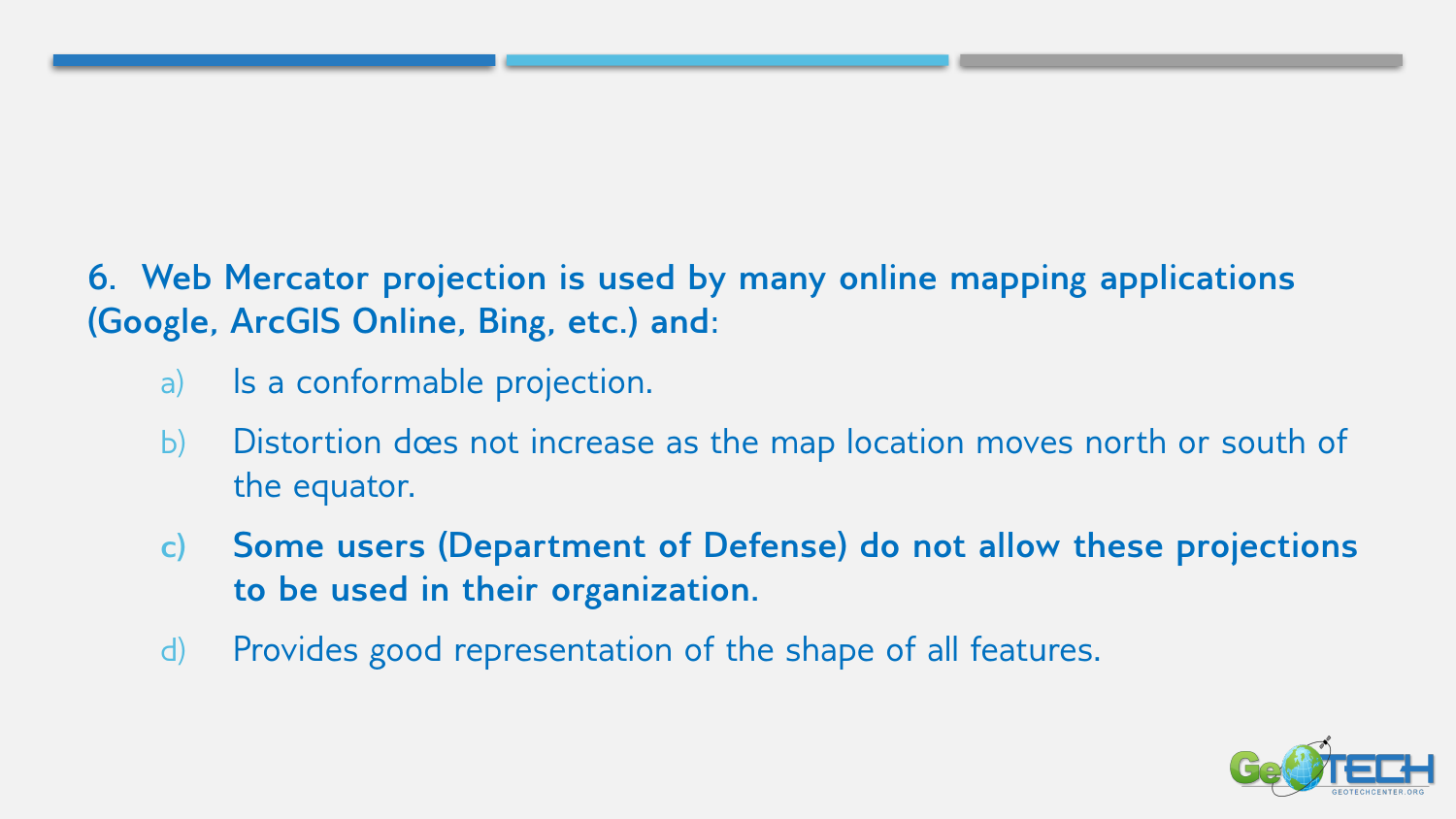

#
6.  Web Mercator projection is used by many online mapping applications (Google, ArcGIS Online, Bing, etc.) and:
Is a conformable projection.
Distortion does not increase as the map location moves north or south of the equator.
Some users (Department of Defense) do not allow these projections to be used in their organization.
Provides good representation of the shape of all features.